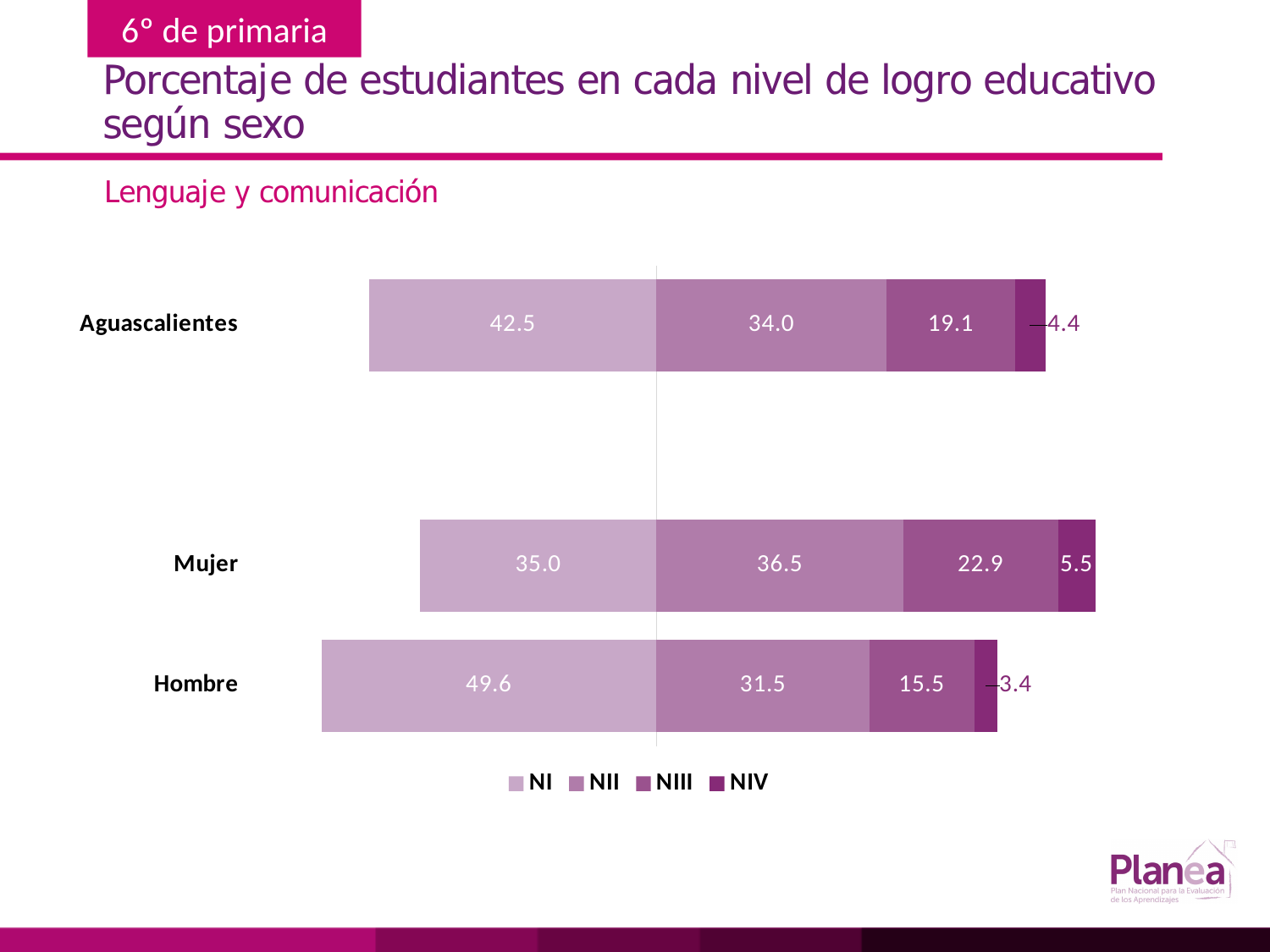

# Porcentaje de estudiantes en cada nivel de logro educativo según sexo

Lenguaje y comunicación

### Chart

| Category |  |  |  |  |
|---|---|---|---|---|
| Hombre | -49.6 | 31.5 | 15.5 | 3.4 |
| Mujer | -35.0 | 36.5 | 22.9 | 5.5 |
|  | None | None | None | None |
| Aguascalientes | -42.5 | 34.0 | 19.1 | 4.4 |